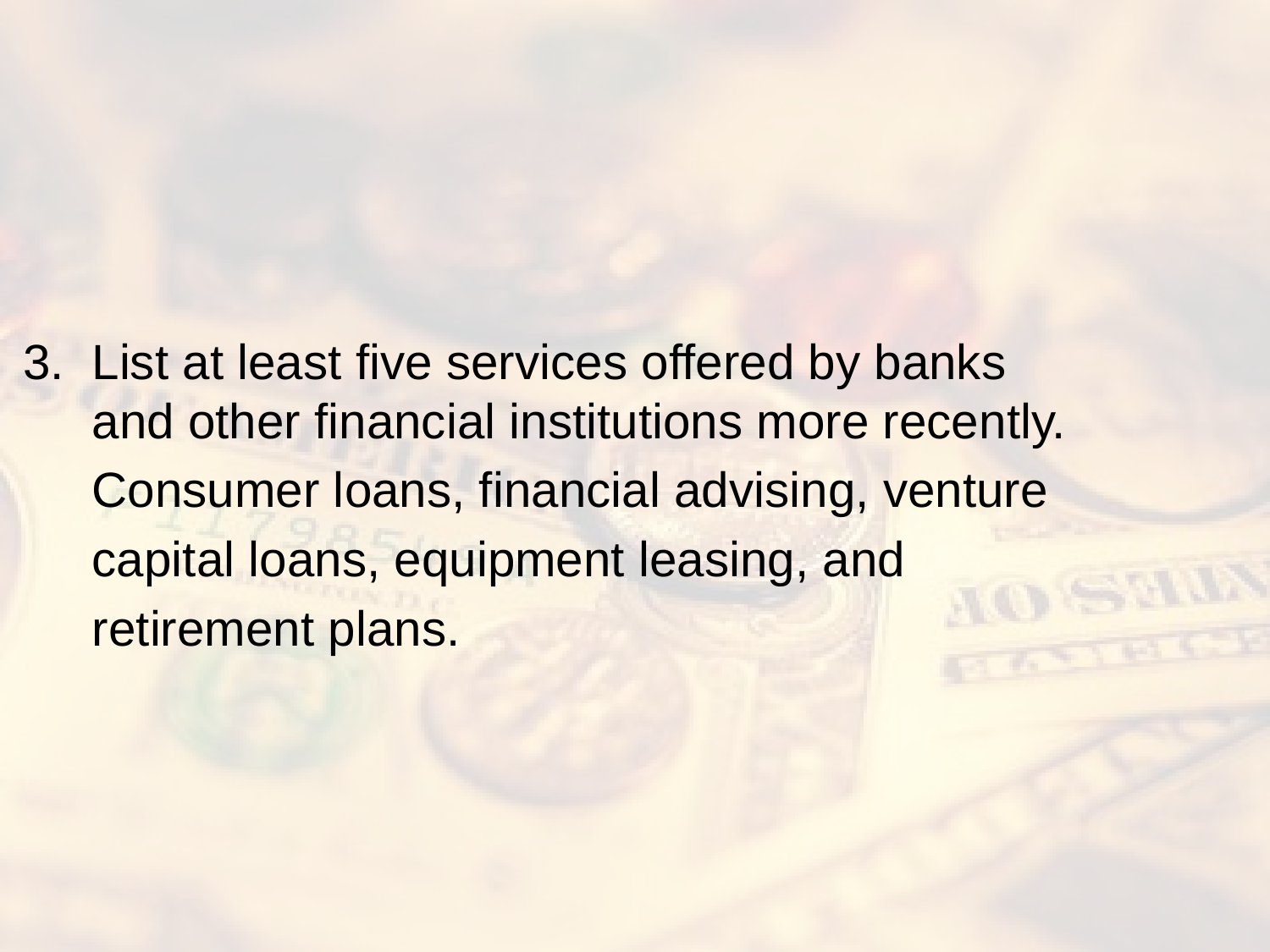

#

3.  List at least five services offered by banks
     and other financial institutions more recently.
     Consumer loans, financial advising, venture
     capital loans, equipment leasing, and
     retirement plans.